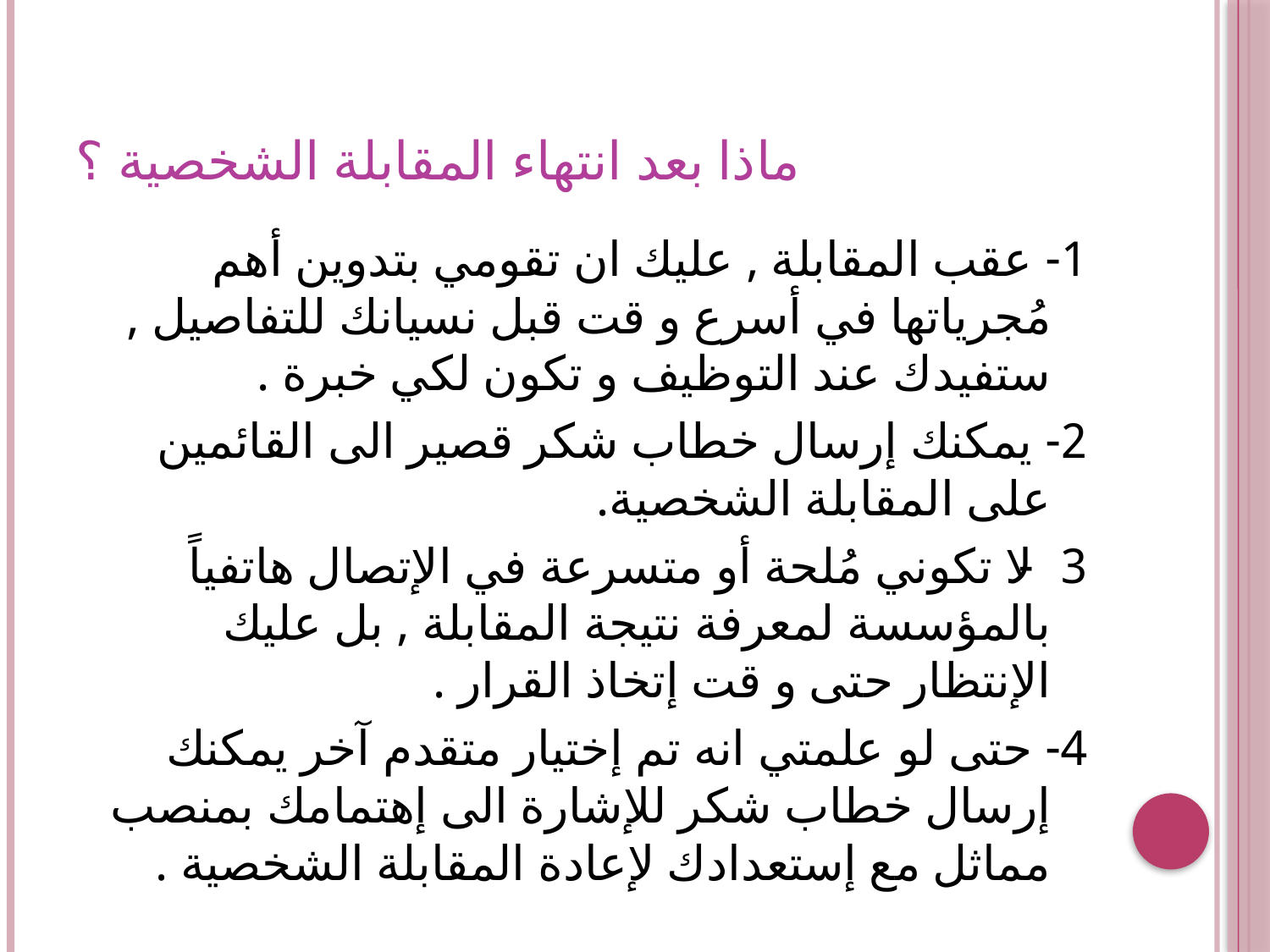

# ماذا بعد انتهاء المقابلة الشخصية ؟
1- عقب المقابلة , عليك ان تقومي بتدوين أهم مُجرياتها في أسرع و قت قبل نسيانك للتفاصيل , ستفيدك عند التوظيف و تكون لكي خبرة .
2- يمكنك إرسال خطاب شكر قصير الى القائمين على المقابلة الشخصية.
3- لا تكوني مُلحة أو متسرعة في الإتصال هاتفياً بالمؤسسة لمعرفة نتيجة المقابلة , بل عليك الإنتظار حتى و قت إتخاذ القرار .
4- حتى لو علمتي انه تم إختيار متقدم آخر يمكنك إرسال خطاب شكر للإشارة الى إهتمامك بمنصب مماثل مع إستعدادك لإعادة المقابلة الشخصية .